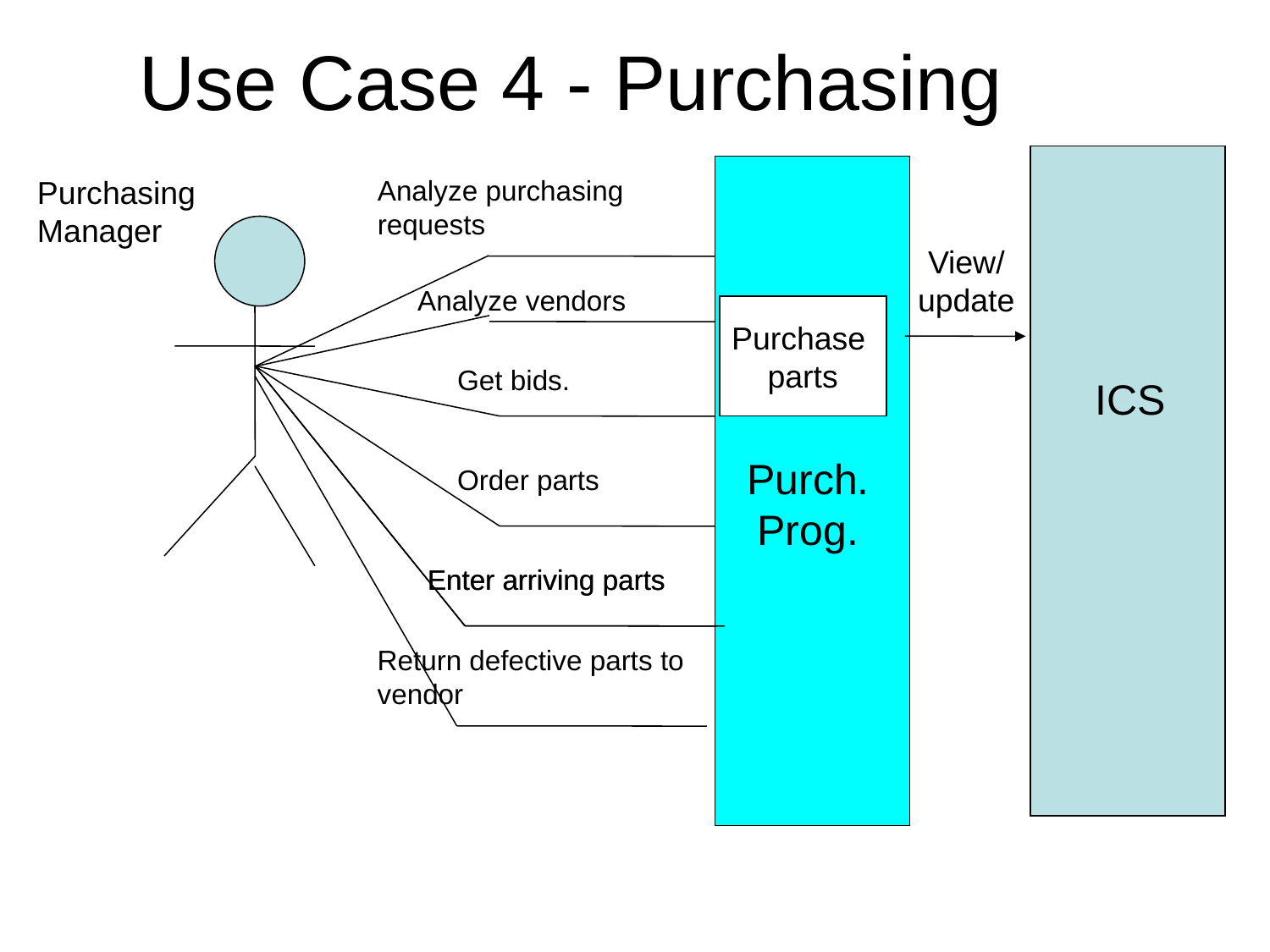

# Use Case 4 - Purchasing

Purchasing Manager
Analyze purchasing requests

View/
update

Analyze vendors
Purchase
parts

Get bids.

Enter arriving parts

ICS

Purch. Prog.

Order parts

Enter arriving parts

Return defective parts to vendor